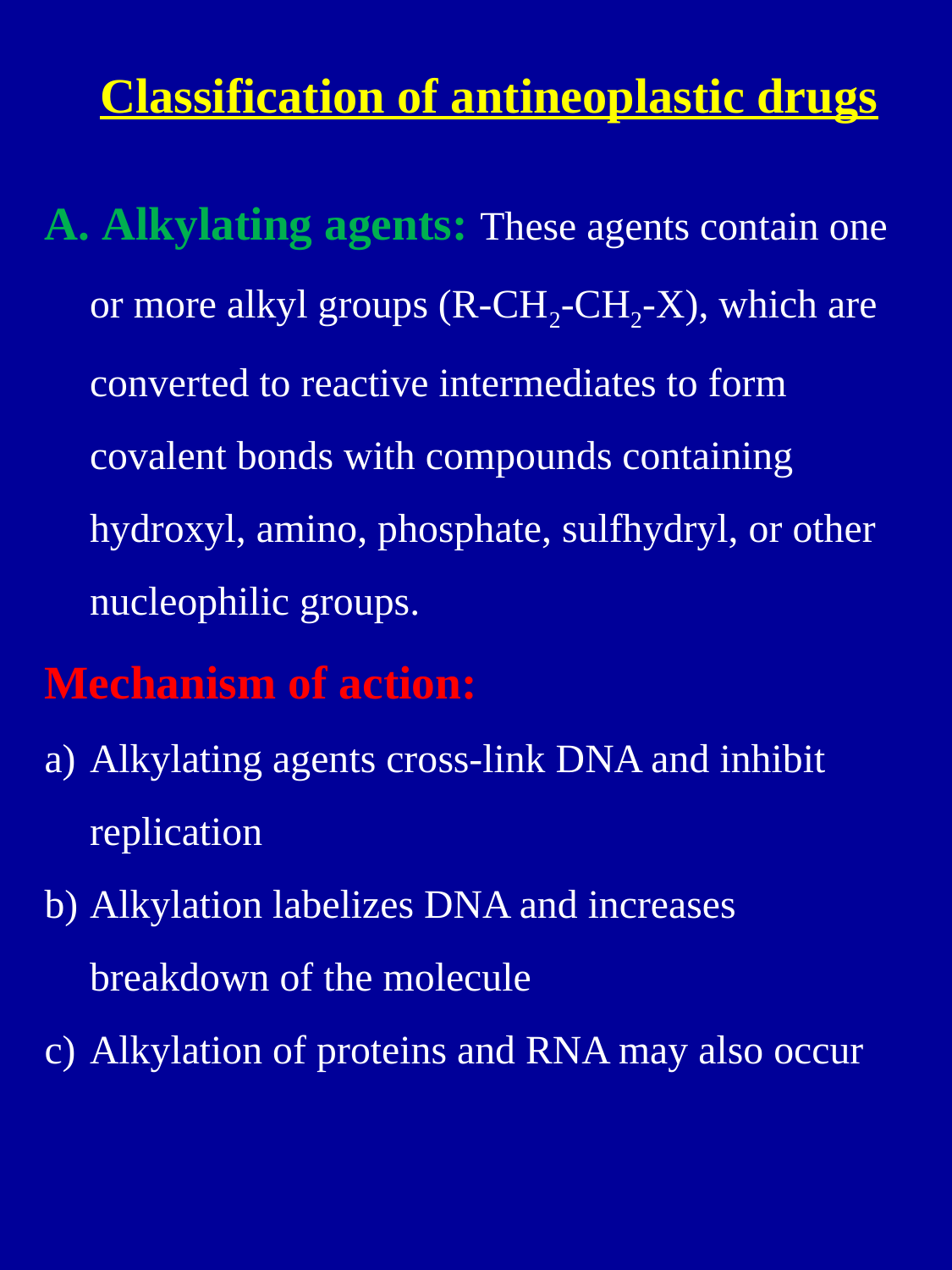

# Classification of antineoplastic drugs
 Alkylating agents: These agents contain one or more alkyl groups (R-CH2-CH2-X), which are converted to reactive intermediates to form covalent bonds with compounds containing hydroxyl, amino, phosphate, sulfhydryl, or other nucleophilic groups.
Mechanism of action:
Alkylating agents cross-link DNA and inhibit replication
Alkylation labelizes DNA and increases breakdown of the molecule
Alkylation of proteins and RNA may also occur